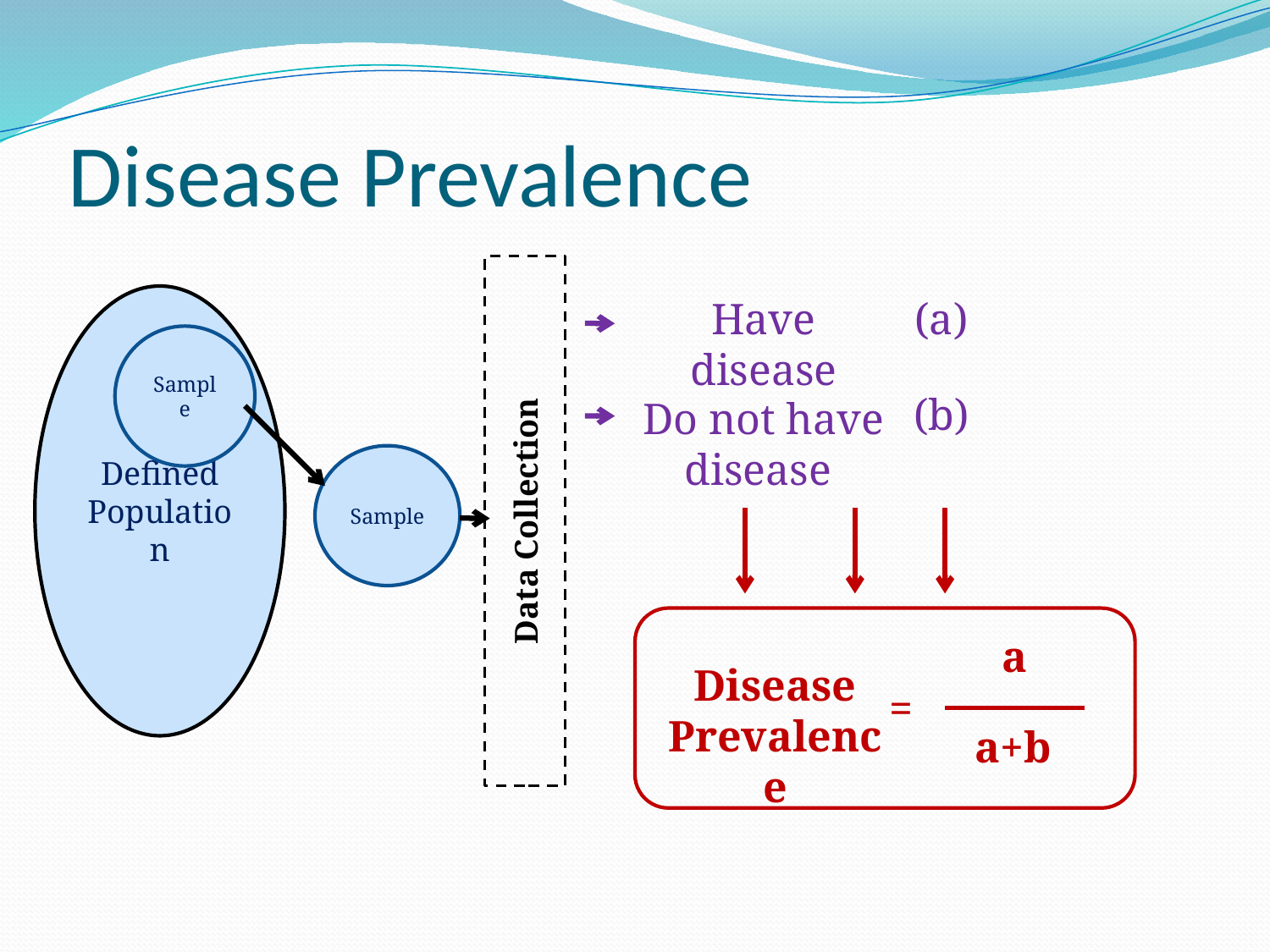

# Disease Prevalence
Data Collection
Defined Population
Have disease
(a)
Sample
(b)
Do not have disease
Sample

a
Disease Prevalence
=
a+b